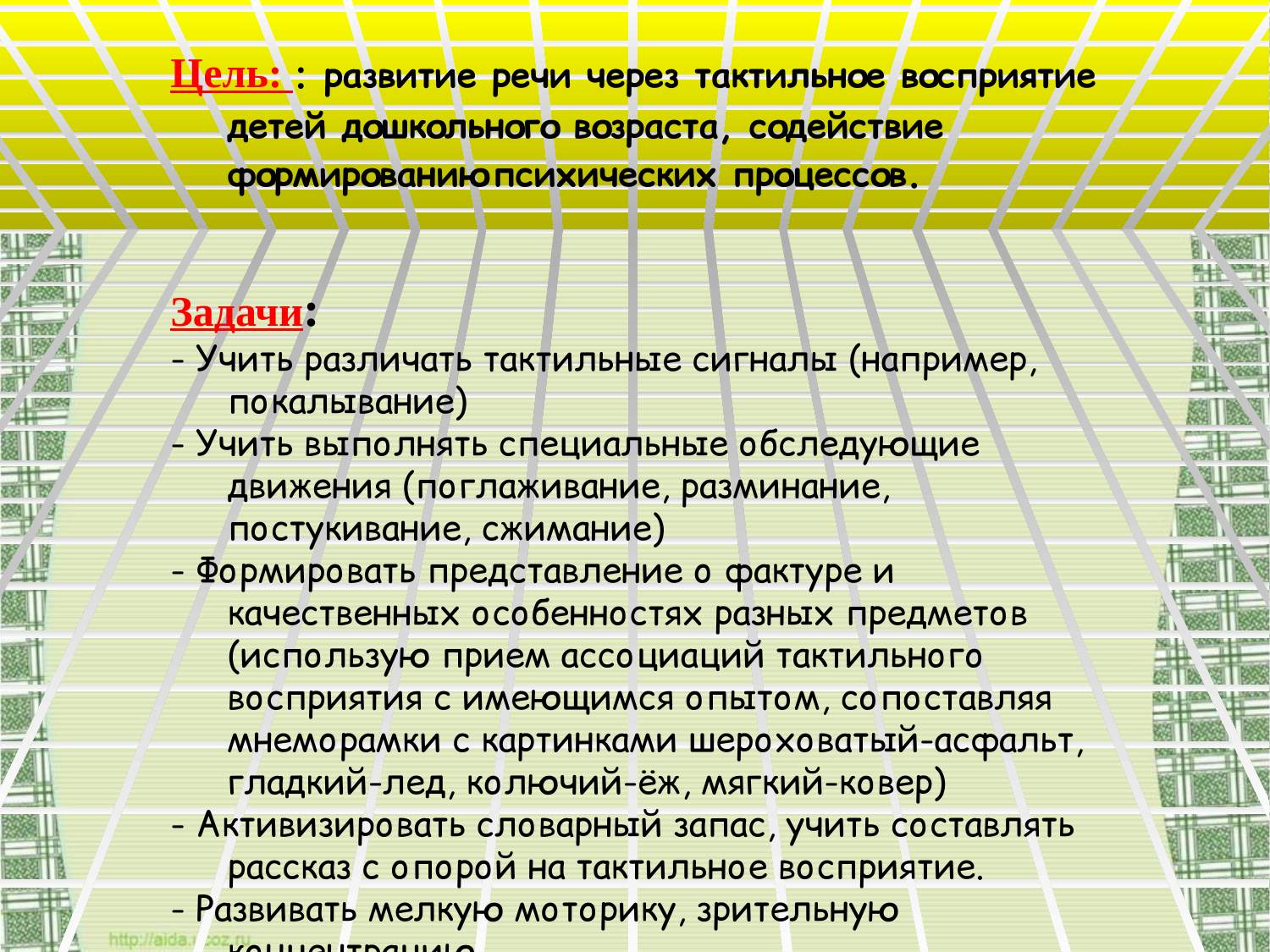

Цель: : развитие речи через тактильное восприятие детей дошкольного возраста, содействие формированию психических процессов.

Задачи:
- Учить различать тактильные сигналы (например, покалывание)
- Учить выполнять специальные обследующие движения (поглаживание, разминание, постукивание, сжимание)
- Формировать представление о фактуре и качественных особенностях разных предметов (использую прием ассоциаций тактильного восприятия с имеющимся опытом, сопоставляя мнеморамки с картинками шероховатый-асфальт, гладкий-лед, колючий-ёж, мягкий-ковер)
- Активизировать словарный запас, учить составлять рассказ с опорой на тактильное восприятие.
- Развивать мелкую моторику, зрительную концентрацию
- Формировать навыки сотрудничества в ходе совместной деятельности.